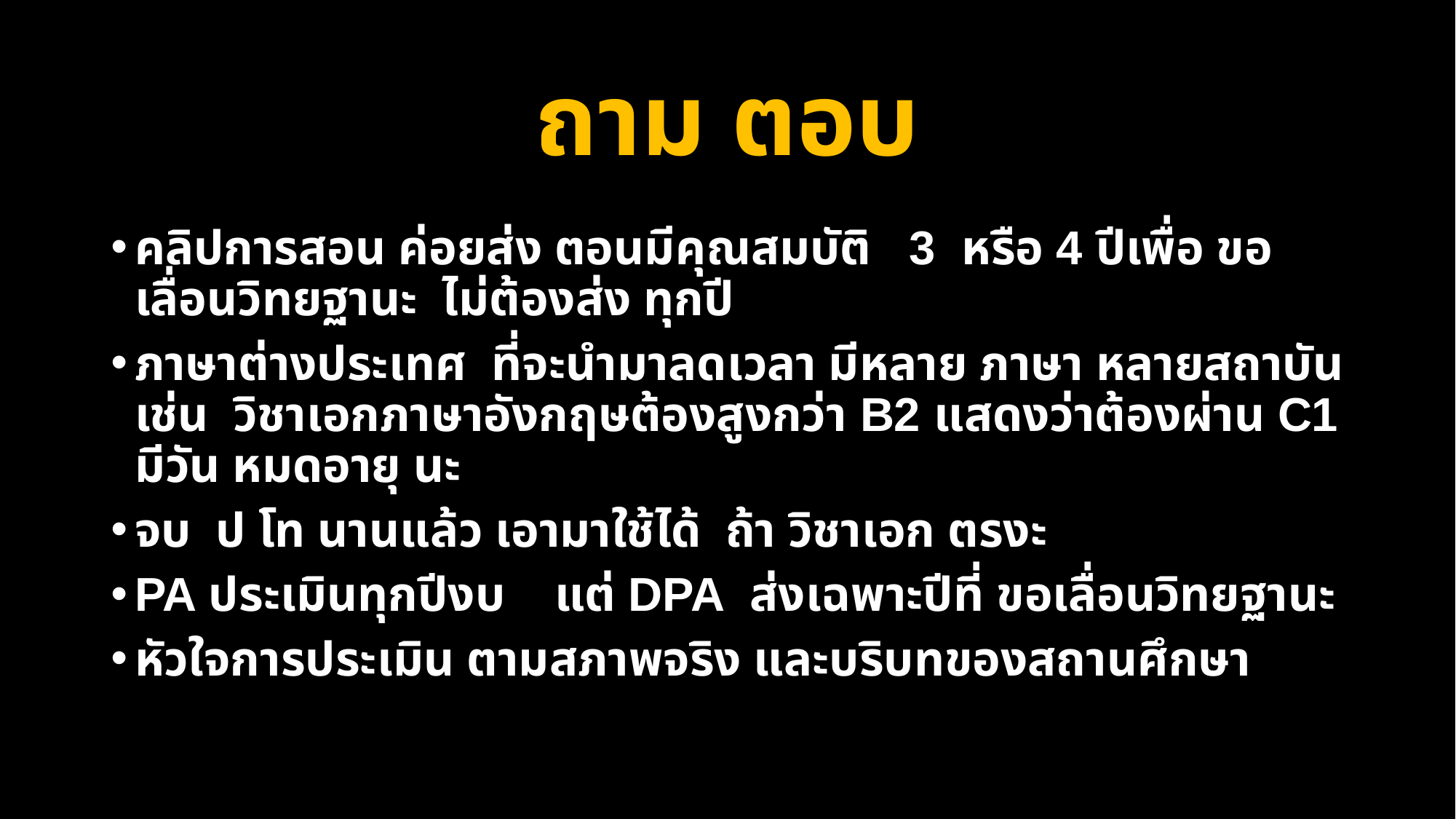

# ถาม ตอบ
คลิปการสอน ค่อยส่ง ตอนมีคุณสมบัติ   3  หรือ 4 ปีเพื่อ ขอเลื่อนวิทยฐานะ  ไม่ต้องส่ง ทุกปี
ภาษาต่างประเทศ  ที่จะนำมาลดเวลา มีหลาย ภาษา หลายสถาบัน เช่น  วิชาเอกภาษาอังกฤษต้องสูงกว่า B2 แสดงว่าต้องผ่าน C1 มีวัน หมดอายุ นะ
จบ  ป โท นานแล้ว เอามาใช้ได้  ถ้า วิชาเอก ตรงะ
PA ประเมินทุกปีงบ    แต่ DPA  ส่งเฉพาะปีที่ ขอเลื่อนวิทยฐานะ
หัวใจการประเมิน ตามสภาพจริง และบริบทของสถานศึกษา